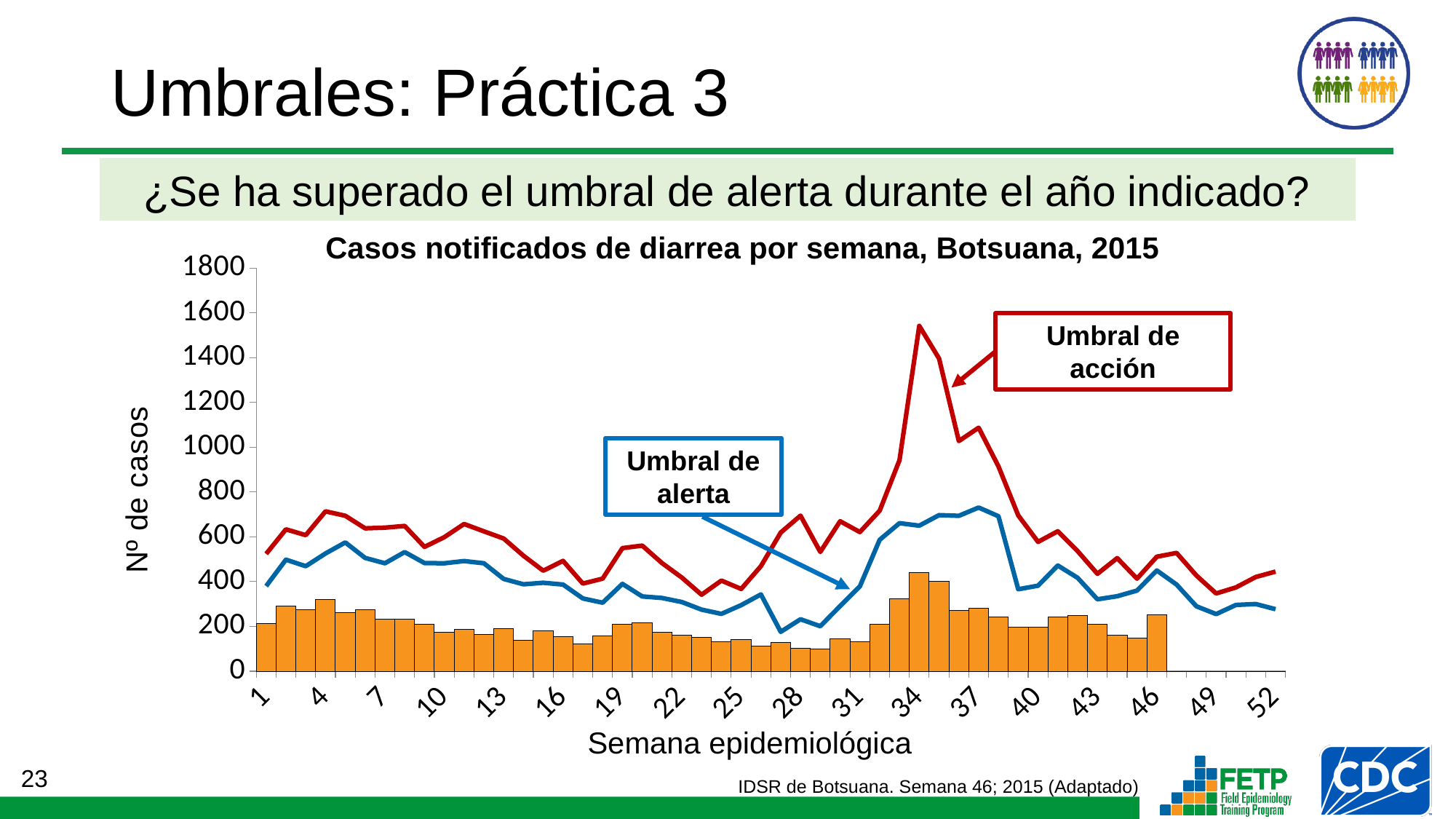

# Umbrales: Práctica 3
¿Se ha superado el umbral de alerta durante el año indicado?

### Chart

| Category |  | Alerta | Acción |
|---|---|---|---|
Casos notificados de diarrea por semana, Botsuana, 2015
Umbral de acción
Umbral de alerta
Semana epidemiológica
IDSR de Botsuana. Semana 46; 2015 (Adaptado)